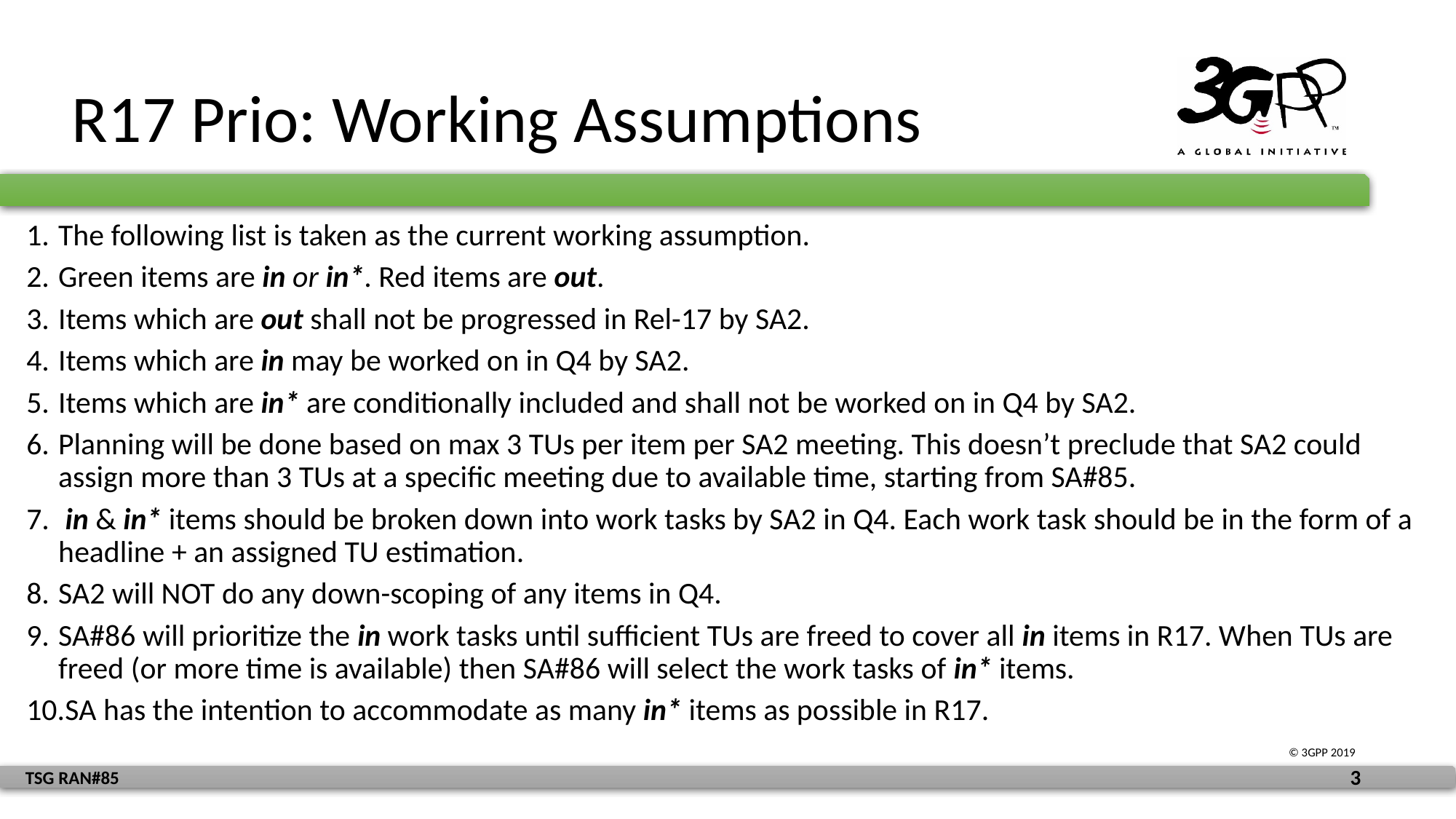

# R17 Prio: Working Assumptions
The following list is taken as the current working assumption.
Green items are in or in*. Red items are out.
Items which are out shall not be progressed in Rel-17 by SA2.
Items which are in may be worked on in Q4 by SA2.
Items which are in* are conditionally included and shall not be worked on in Q4 by SA2.
Planning will be done based on max 3 TUs per item per SA2 meeting. This doesn’t preclude that SA2 could assign more than 3 TUs at a specific meeting due to available time, starting from SA#85.
 in & in* items should be broken down into work tasks by SA2 in Q4. Each work task should be in the form of a headline + an assigned TU estimation.
SA2 will NOT do any down-scoping of any items in Q4.
SA#86 will prioritize the in work tasks until sufficient TUs are freed to cover all in items in R17. When TUs are freed (or more time is available) then SA#86 will select the work tasks of in* items.
SA has the intention to accommodate as many in* items as possible in R17.